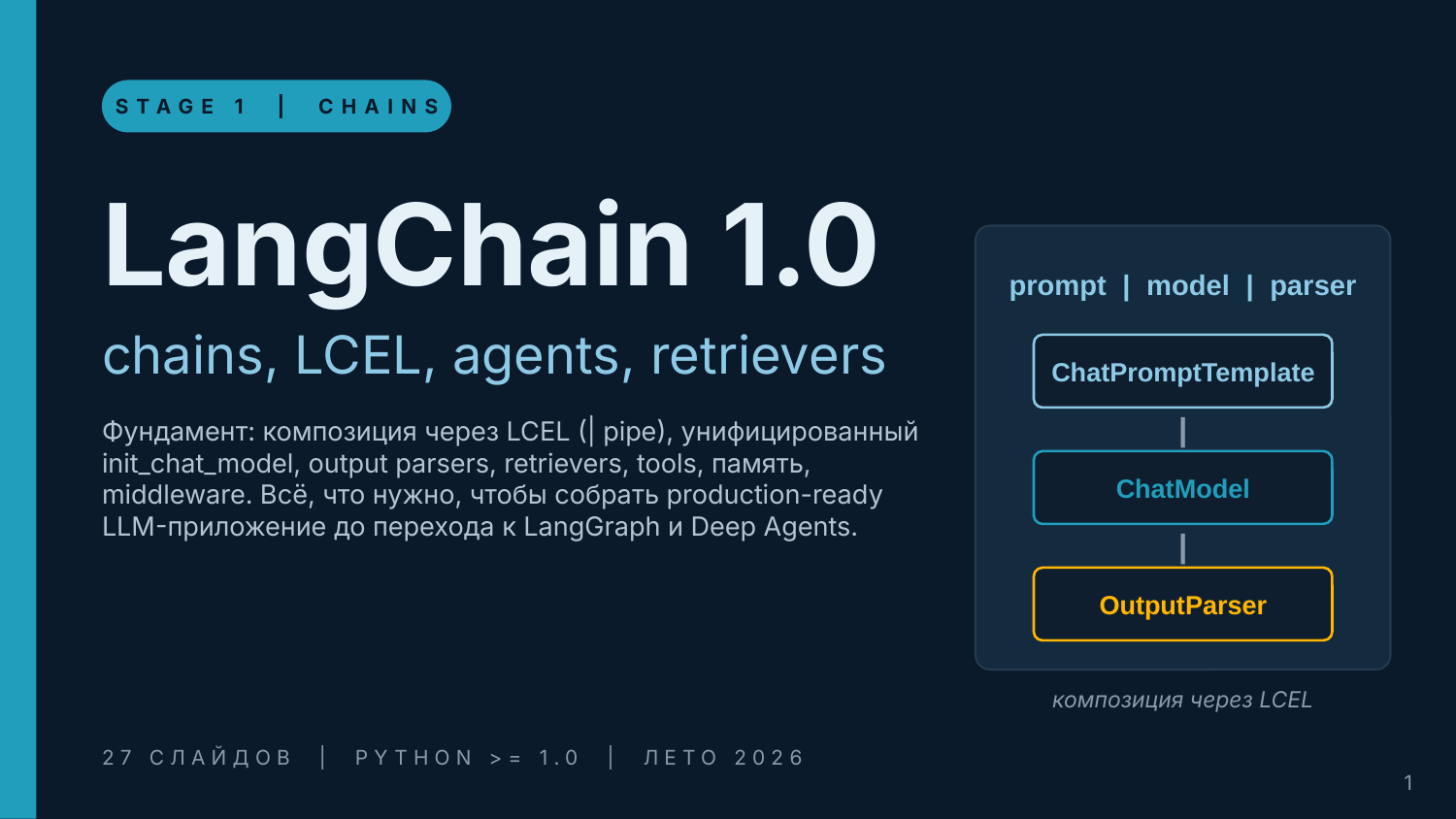

STAGE 1  |  CHAINS
LangChain 1.0

prompt  |  model  |  parser
chains, LCEL, agents, retrievers

ChatPromptTemplate
|
Фундамент: композиция через LCEL (| pipe), унифицированный init_chat_model, output parsers, retrievers, tools, память, middleware. Всё, что нужно, чтобы собрать production-ready LLM-приложение до перехода к LangGraph и Deep Agents.

ChatModel
|

OutputParser
композиция через LCEL
27 СЛАЙДОВ  |  PYTHON >= 1.0  |  ЛЕТО 2026
1